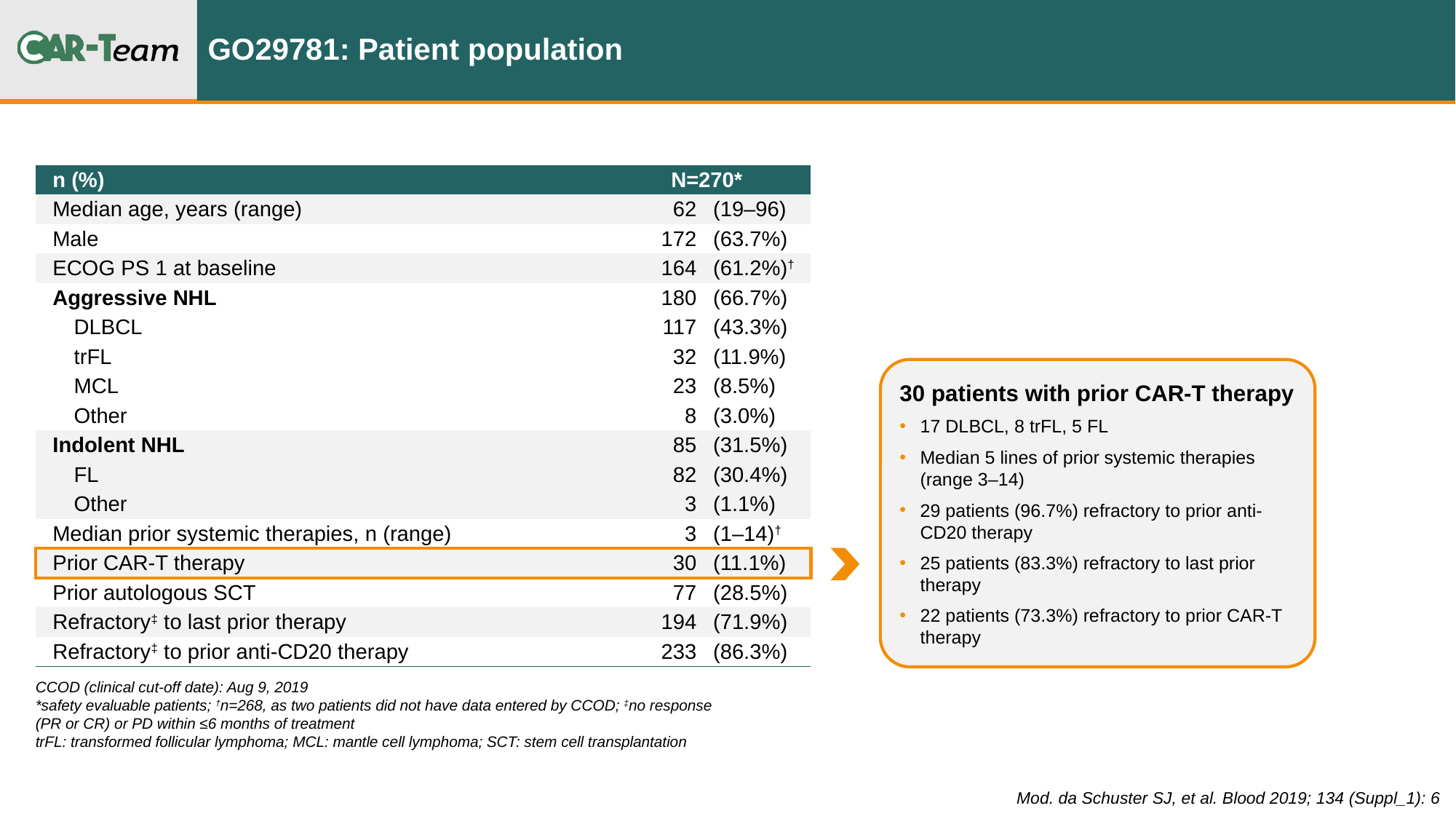

# GO29781: Patient population
| n (%) | N=270\* |  |
| --- | --- | --- |
| Median age, years (range) | 62 | (19–96) |
| Male | 172 | (63.7%) |
| ECOG PS 1 at baseline | 164 | (61.2%)† |
| Aggressive NHL | 180 | (66.7%) |
| DLBCL | 117 | (43.3%) |
| trFL | 32 | (11.9%) |
| MCL | 23 | (8.5%) |
| Other | 8 | (3.0%) |
| Indolent NHL | 85 | (31.5%) |
| FL | 82 | (30.4%) |
| Other | 3 | (1.1%) |
| Median prior systemic therapies, n (range) | 3 | (1–14)† |
| Prior CAR-T therapy | 30 | (11.1%) |
| Prior autologous SCT | 77 | (28.5%) |
| Refractory‡ to last prior therapy | 194 | (71.9%) |
| Refractory‡ to prior anti-CD20 therapy | 233 | (86.3%) |
VH
VL
30 patients with prior CAR-T therapy
17 DLBCL, 8 trFL, 5 FL
Median 5 lines of prior systemic therapies (range 3–14)
29 patients (96.7%) refractory to prior anti-CD20 therapy
25 patients (83.3%) refractory to last prior therapy
22 patients (73.3%) refractory to prior CAR-T therapy

CCOD (clinical cut-off date): Aug 9, 2019
*safety evaluable patients; †n=268, as two patients did not have data entered by CCOD; ‡no response
(PR or CR) or PD within ≤6 months of treatment
trFL: transformed follicular lymphoma; MCL: mantle cell lymphoma; SCT: stem cell transplantation
Mod. da Schuster SJ, et al. Blood 2019; 134 (Suppl_1): 6